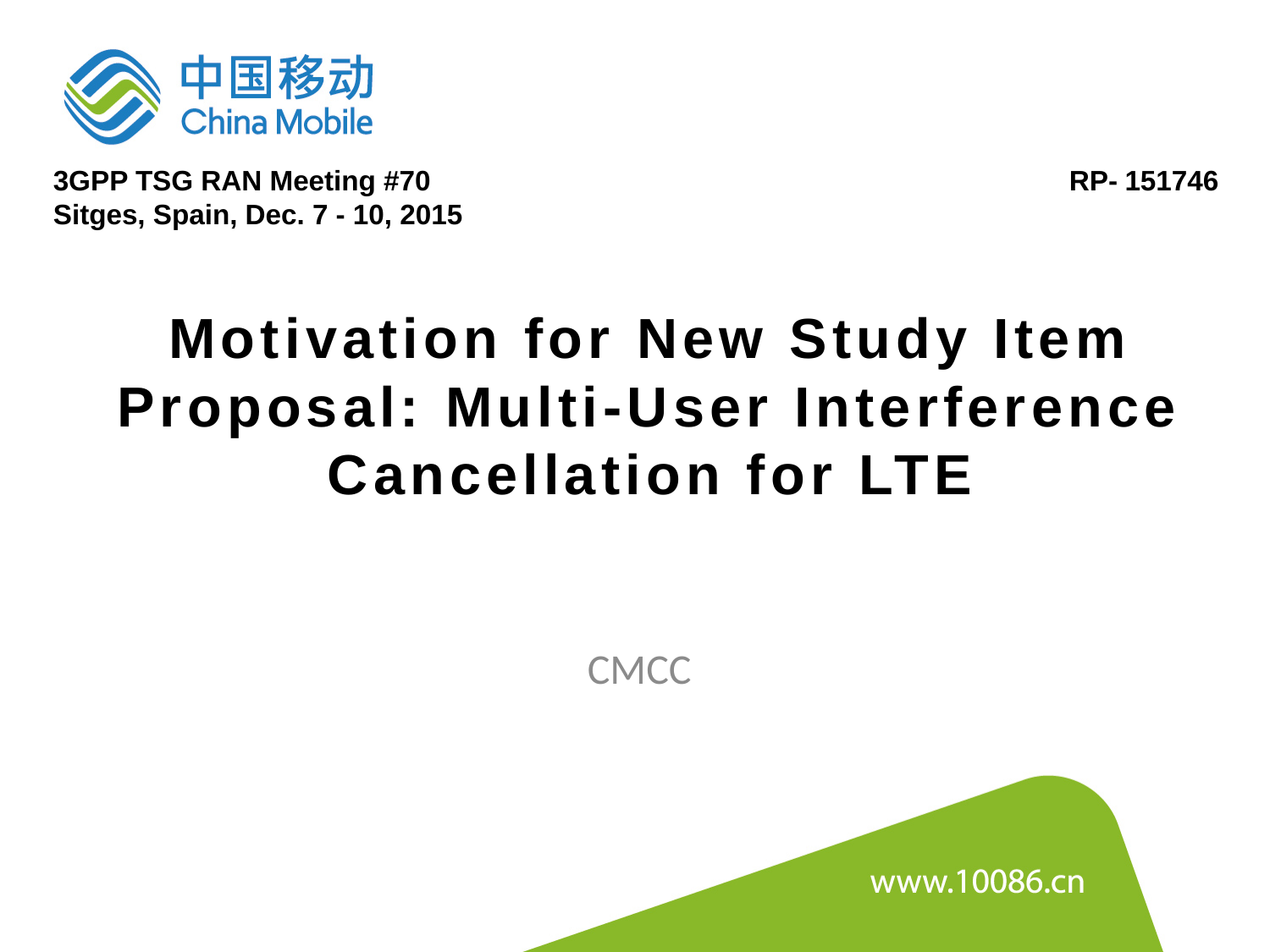

3GPP TSG RAN Meeting #70						RP- 151746
Sitges, Spain, Dec. 7 - 10, 2015
# Motivation for New Study Item Proposal: Multi-User Interference Cancellation for LTE
CMCC